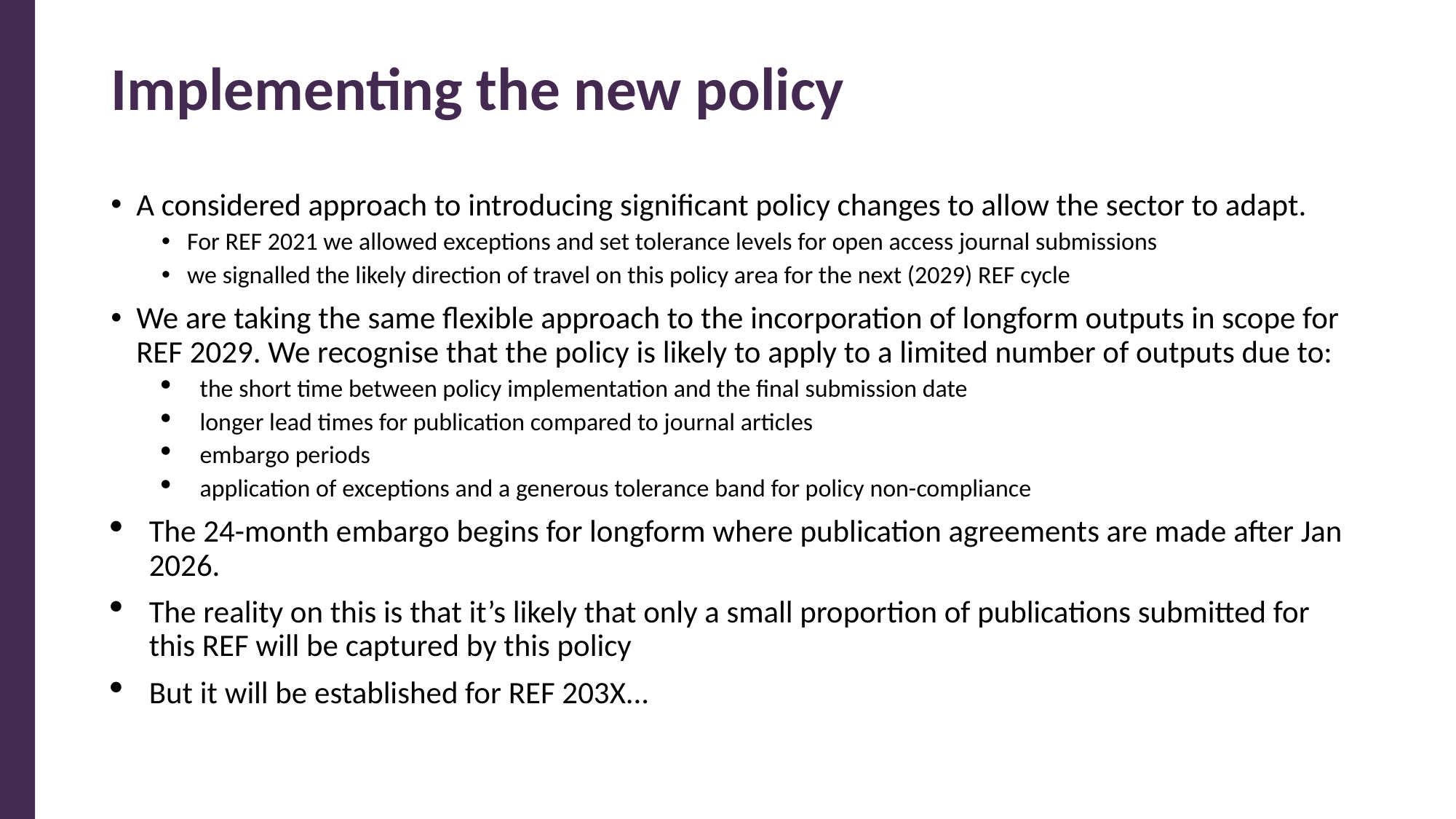

# Implementing the new policy
A considered approach to introducing significant policy changes to allow the sector to adapt.
For REF 2021 we allowed exceptions and set tolerance levels for open access journal submissions
we signalled the likely direction of travel on this policy area for the next (2029) REF cycle
We are taking the same flexible approach to the incorporation of longform outputs in scope for REF 2029. We recognise that the policy is likely to apply to a limited number of outputs due to:
the short time between policy implementation and the final submission date
longer lead times for publication compared to journal articles
embargo periods
application of exceptions and a generous tolerance band for policy non-compliance
The 24-month embargo begins for longform where publication agreements are made after Jan 2026.
The reality on this is that it’s likely that only a small proportion of publications submitted for this REF will be captured by this policy
But it will be established for REF 203X...